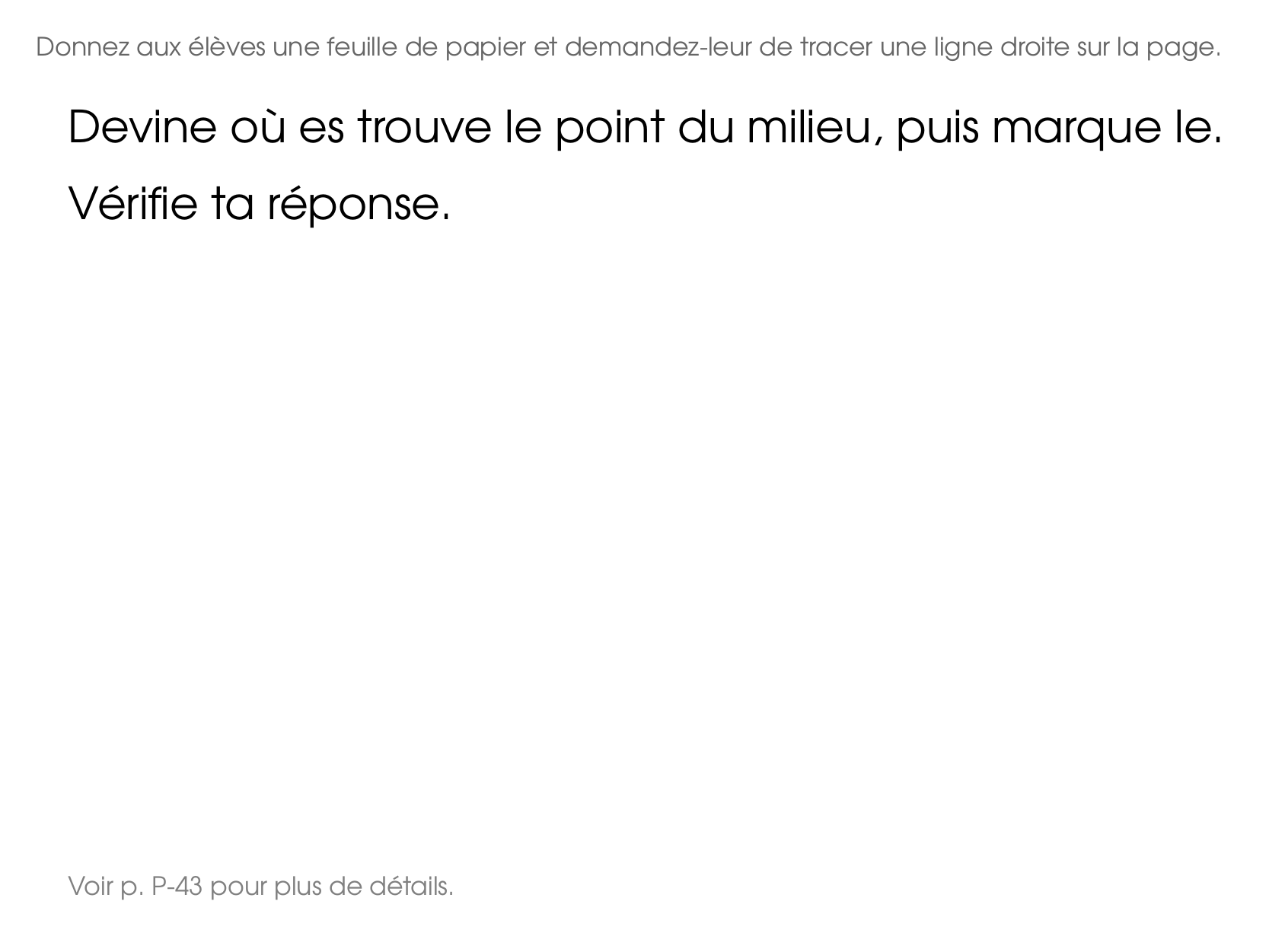

Donnez aux élèves une feuille de papier et demandez-leur de tracer une ligne droite sur la page.
Devine où es trouve le point du milieu, puis marque le.
Vérifie ta réponse.
Voir p. P-43 pour plus de détails.